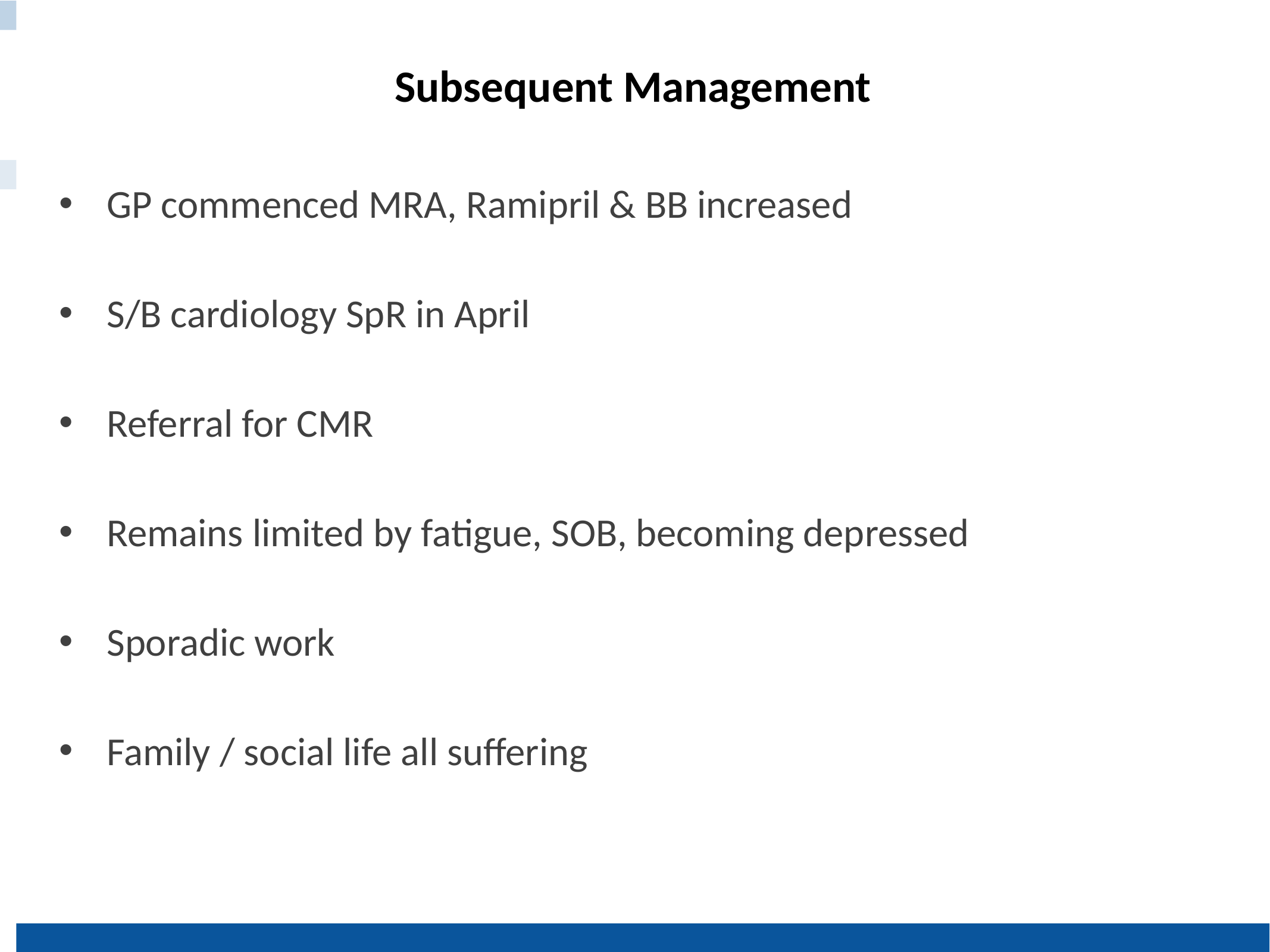

# Subsequent Management
GP commenced MRA, Ramipril & BB increased

S/B cardiology SpR in April

Referral for CMR

Remains limited by fatigue, SOB, becoming depressed

Sporadic work

Family / social life all suffering